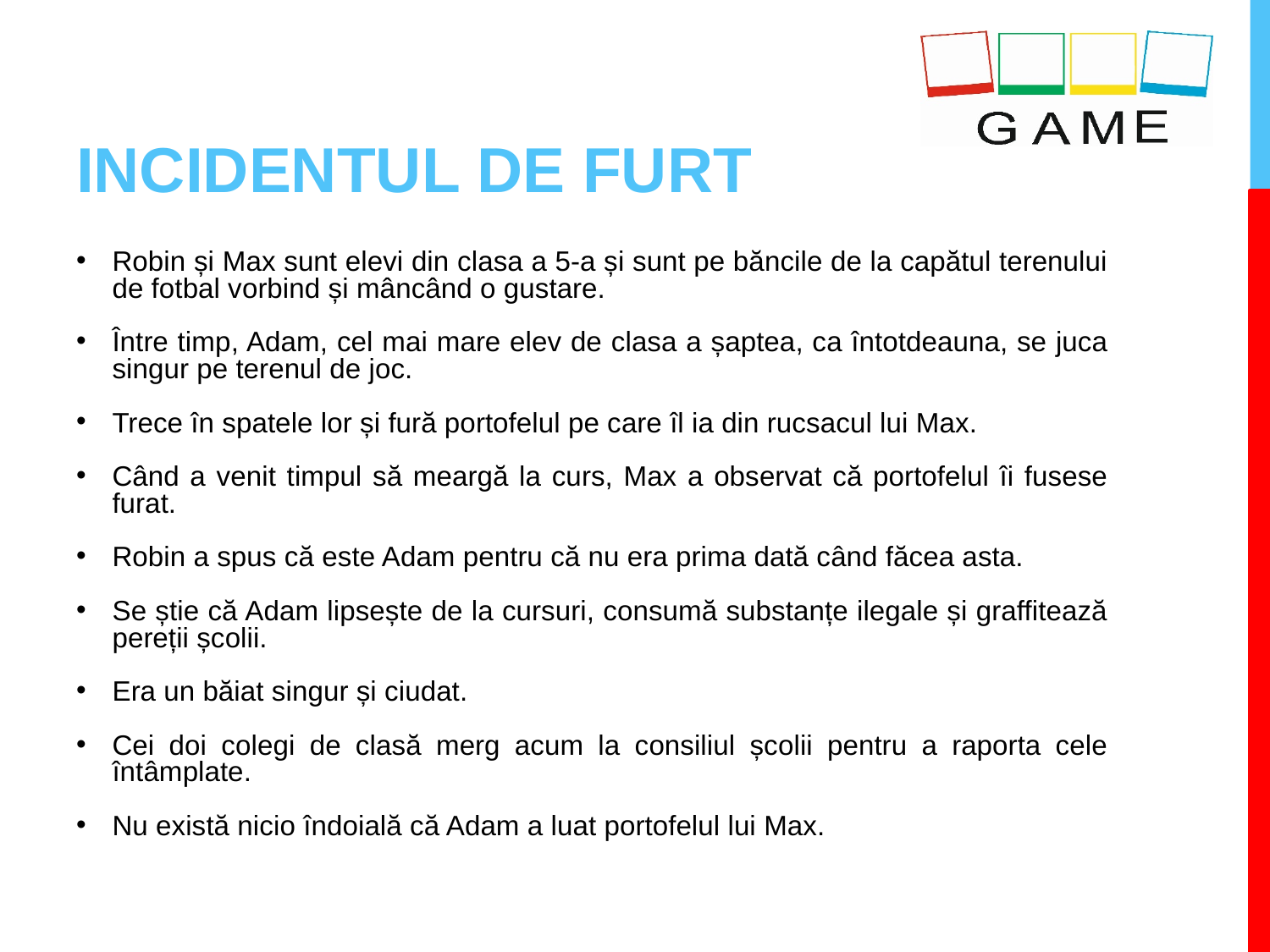

# INCIDENTUL DE FURT
Robin și Max sunt elevi din clasa a 5-a și sunt pe băncile de la capătul terenului de fotbal vorbind și mâncând o gustare.

Între timp, Adam, cel mai mare elev de clasa a șaptea, ca întotdeauna, se juca singur pe terenul de joc.

Trece în spatele lor și fură portofelul pe care îl ia din rucsacul lui Max.

Când a venit timpul să meargă la curs, Max a observat că portofelul îi fusese furat.

Robin a spus că este Adam pentru că nu era prima dată când făcea asta.

Se știe că Adam lipsește de la cursuri, consumă substanțe ilegale și graffitează pereții școlii.

Era un băiat singur și ciudat.

Cei doi colegi de clasă merg acum la consiliul școlii pentru a raporta cele întâmplate.

Nu există nicio îndoială că Adam a luat portofelul lui Max.